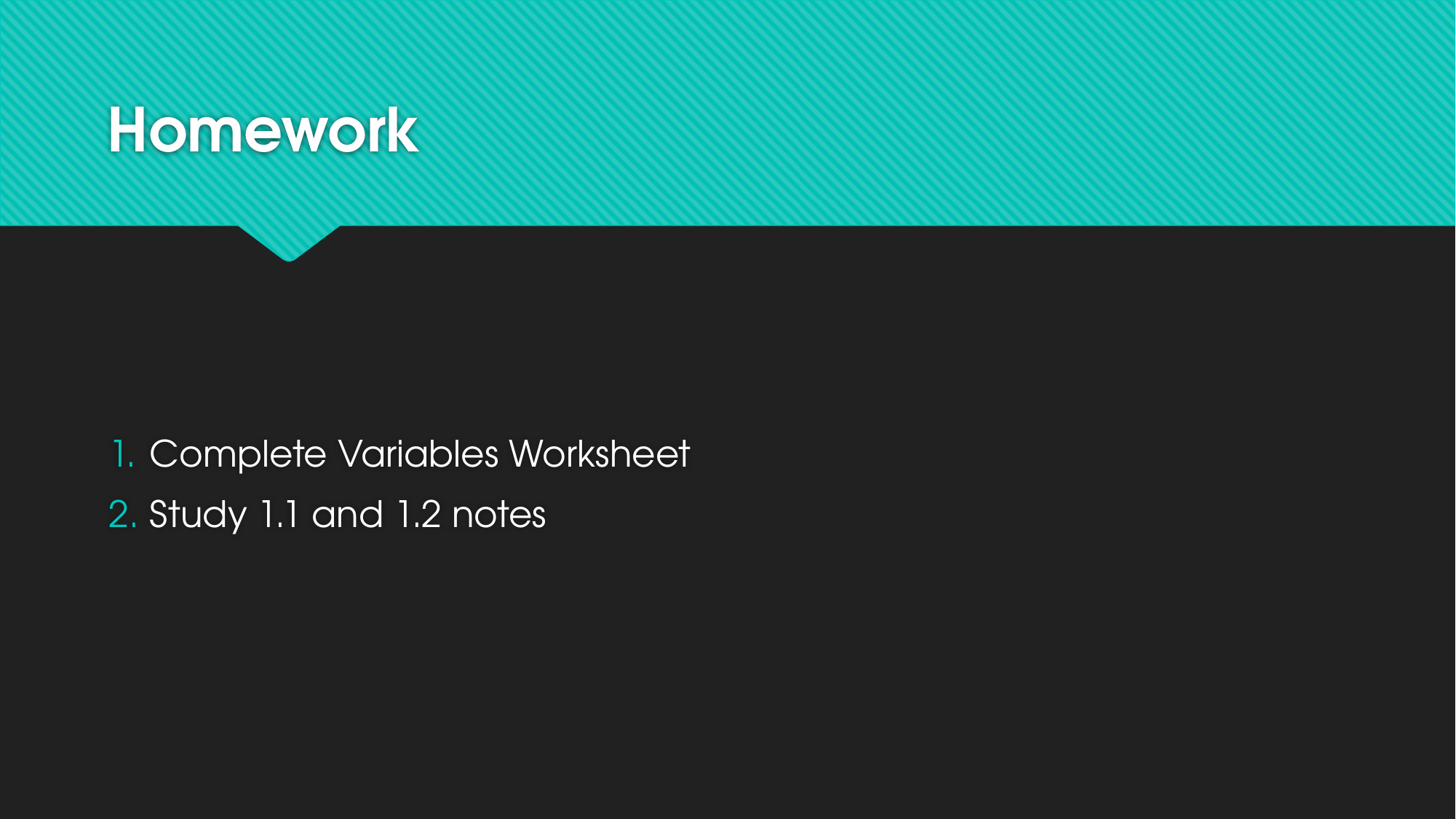

# Homework
Complete Variables Worksheet
Study 1.1 and 1.2 notes